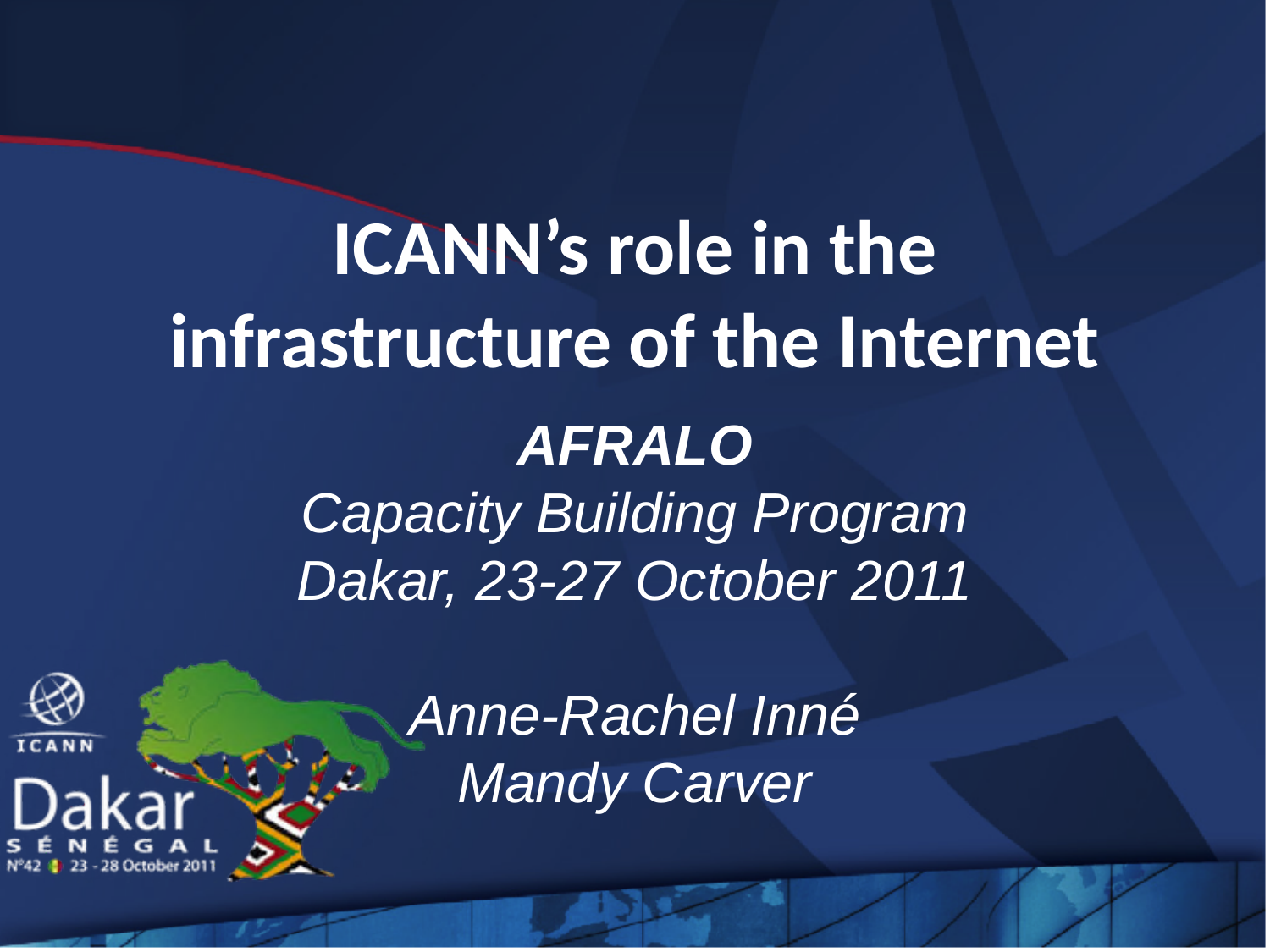

# ICANN’s role in the infrastructure of the Internet
AFRALO
Capacity Building Program
Dakar, 23-27 October 2011

Anne-Rachel Inné
Mandy Carver